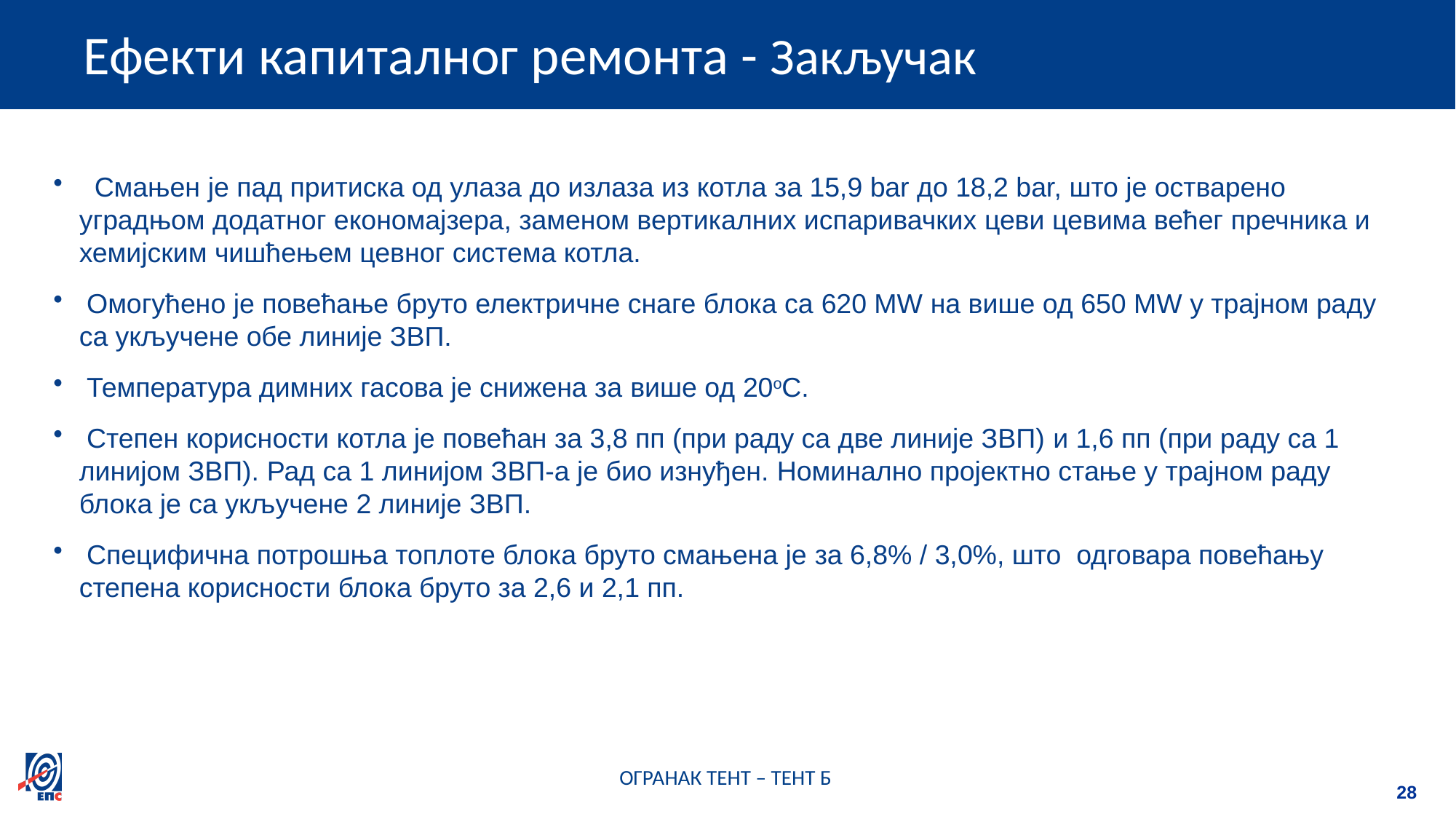

# Ефекти капиталног ремонта - Закључак
  Смањен је пад притиска од улаза до излаза из котла за 15,9 bar до 18,2 bar, што је остварено уградњом додатног економајзера, заменом вертикалних испаривачких цеви цевима већег пречника и хемијским чишћењем цевног система котла.
 Омогућено је повећање бруто електричне снаге блока са 620 MW на више од 650 MW у трајном раду са укључене обе линије ЗВП.
 Температура димних гасова је снижена за више од 20oC.
 Степен корисности котла је повећан за 3,8 пп (при раду са две линије ЗВП) и 1,6 пп (при раду са 1 линијом ЗВП). Рад са 1 линијом ЗВП-а је био изнуђен. Номинално пројектно стање у трајном раду блока је са укључене 2 линије ЗВП.
 Специфична потрошња топлоте блока бруто смањена је за 6,8% / 3,0%, што  одговара повећању степена корисности блока бруто за 2,6 и 2,1 пп.
ОГРАНАК ТЕНТ – ТЕНТ Б